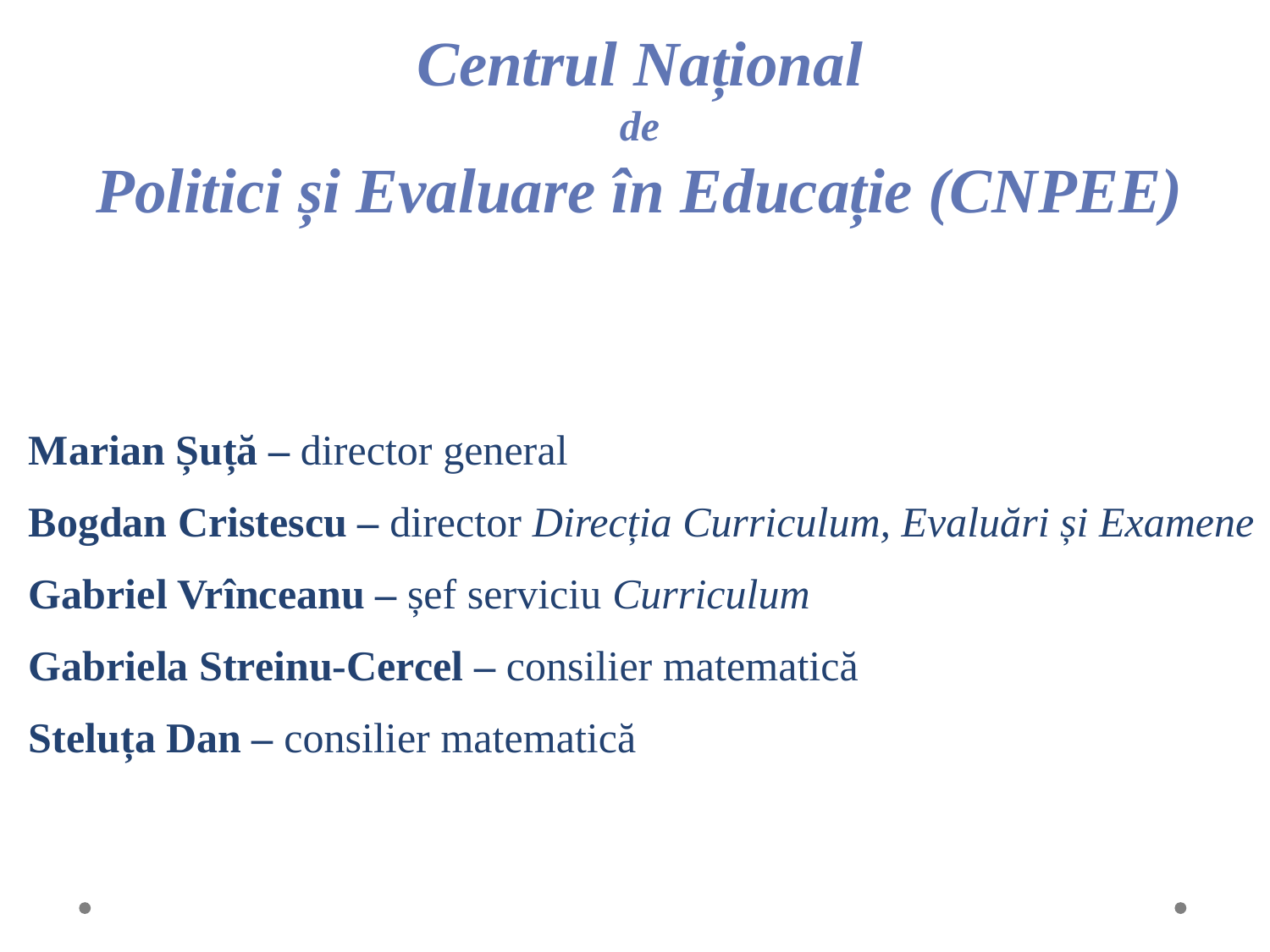

# Centrul Național de Politici și Evaluare în Educație (CNPEE)
Marian Șuță – director general
Bogdan Cristescu – director Direcția Curriculum, Evaluări și Examene
Gabriel Vrînceanu – șef serviciu Curriculum
Gabriela Streinu-Cercel – consilier matematică
Steluța Dan – consilier matematică